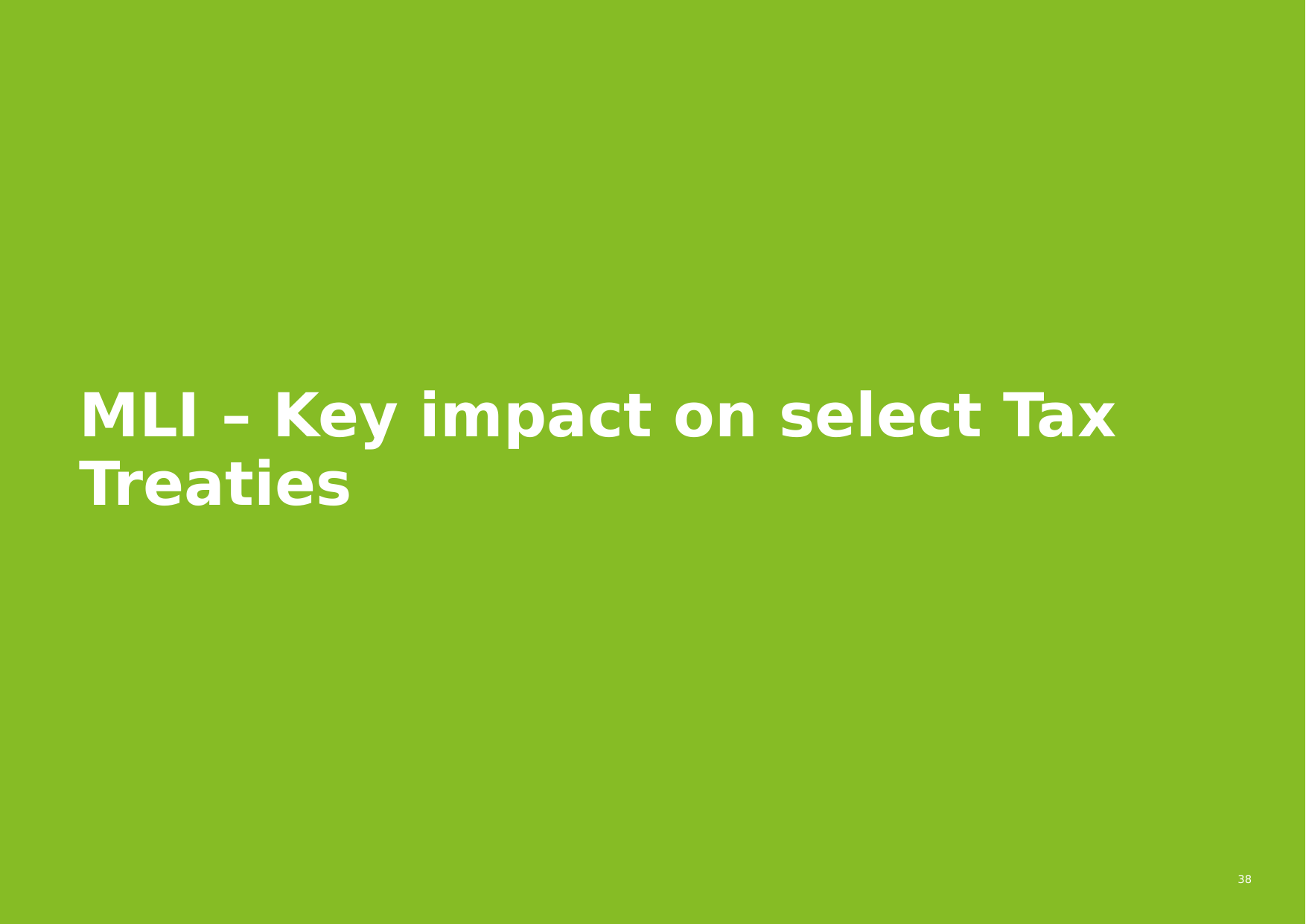

# MLI – Key impact on select Tax Treaties